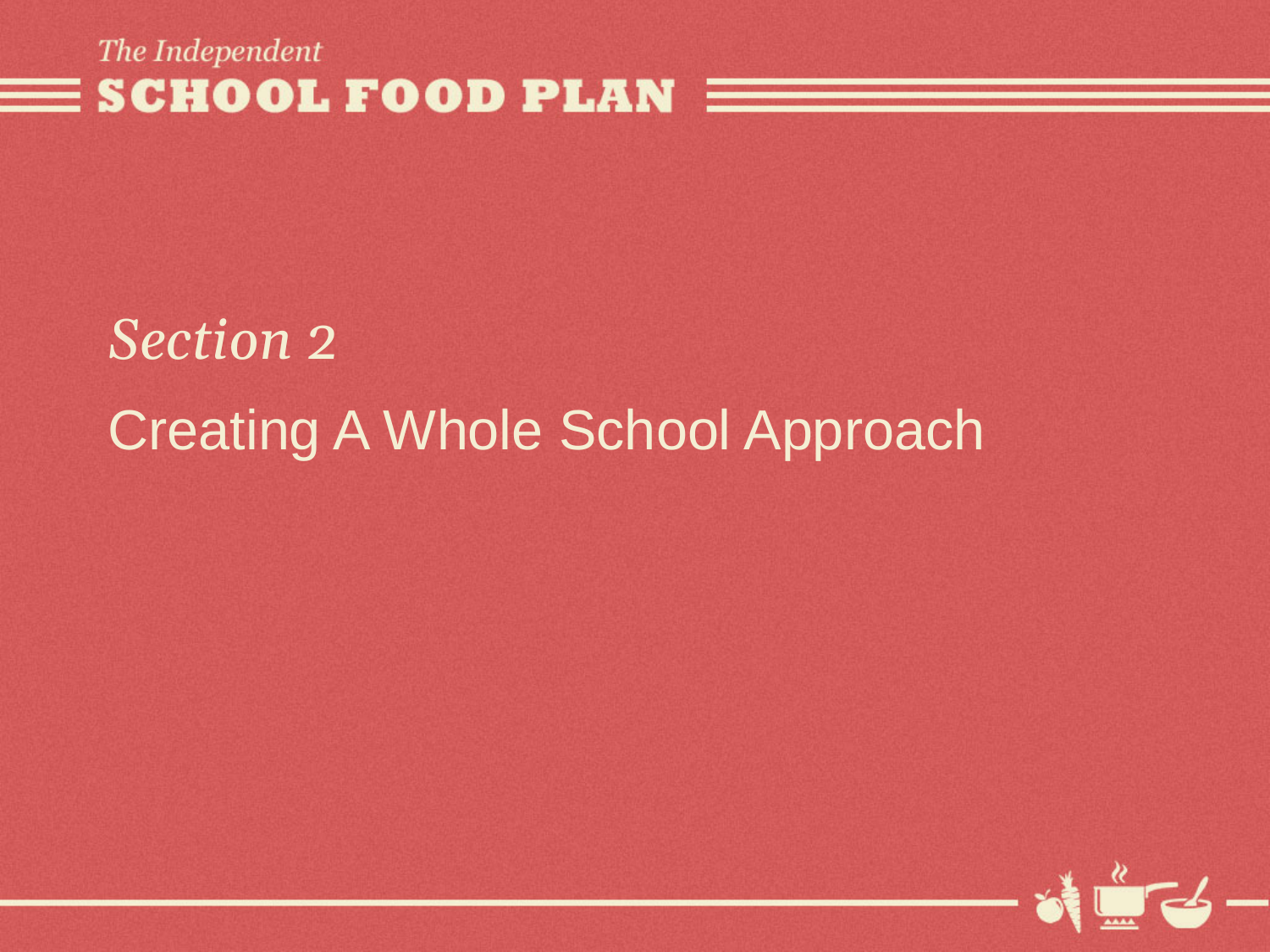

# Section 2
Creating A Whole School Approach